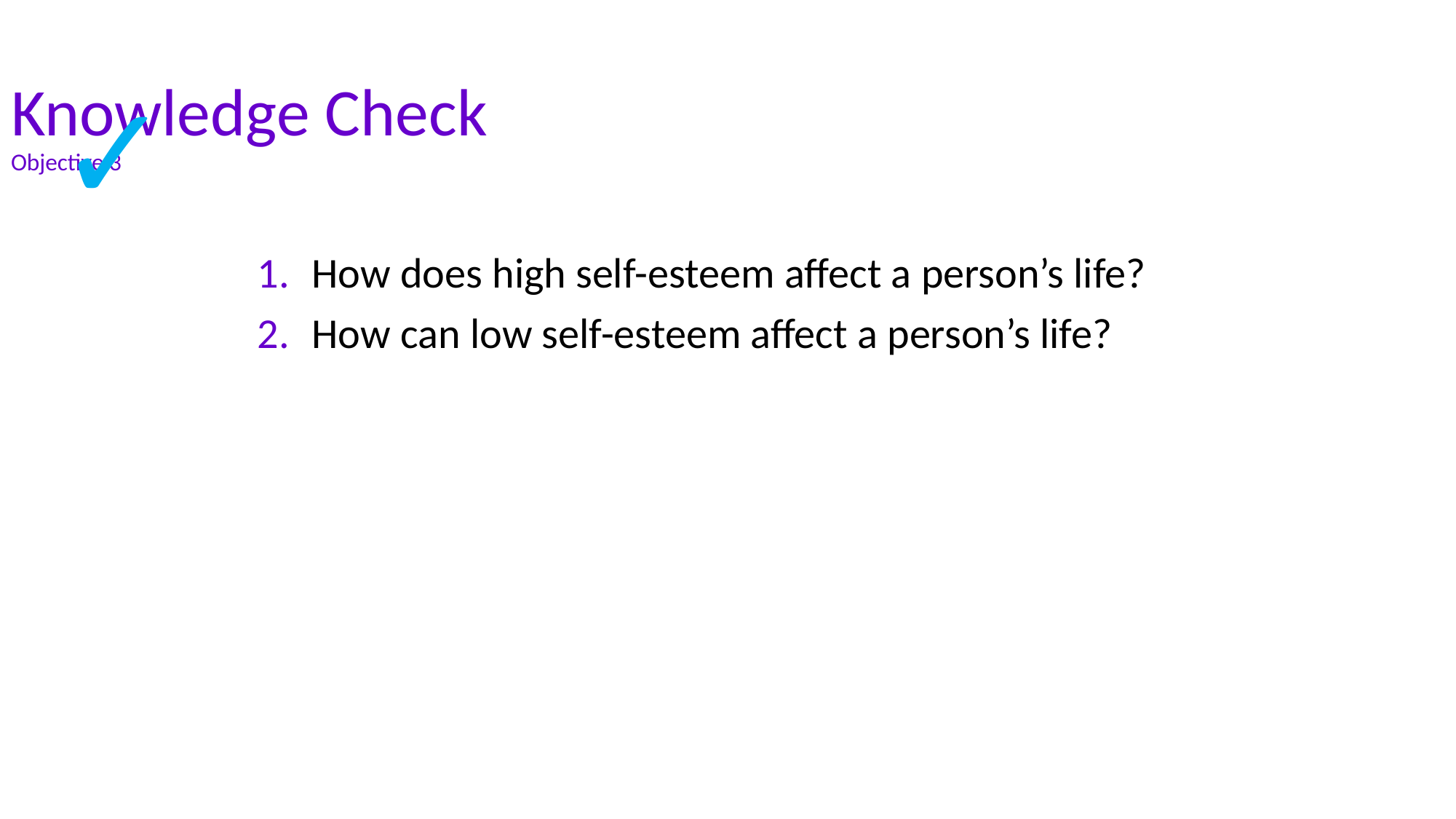

✓
Knowledge Check
Objective 3
How does high self-esteem affect a person’s life?
How can low self-esteem affect a person’s life?